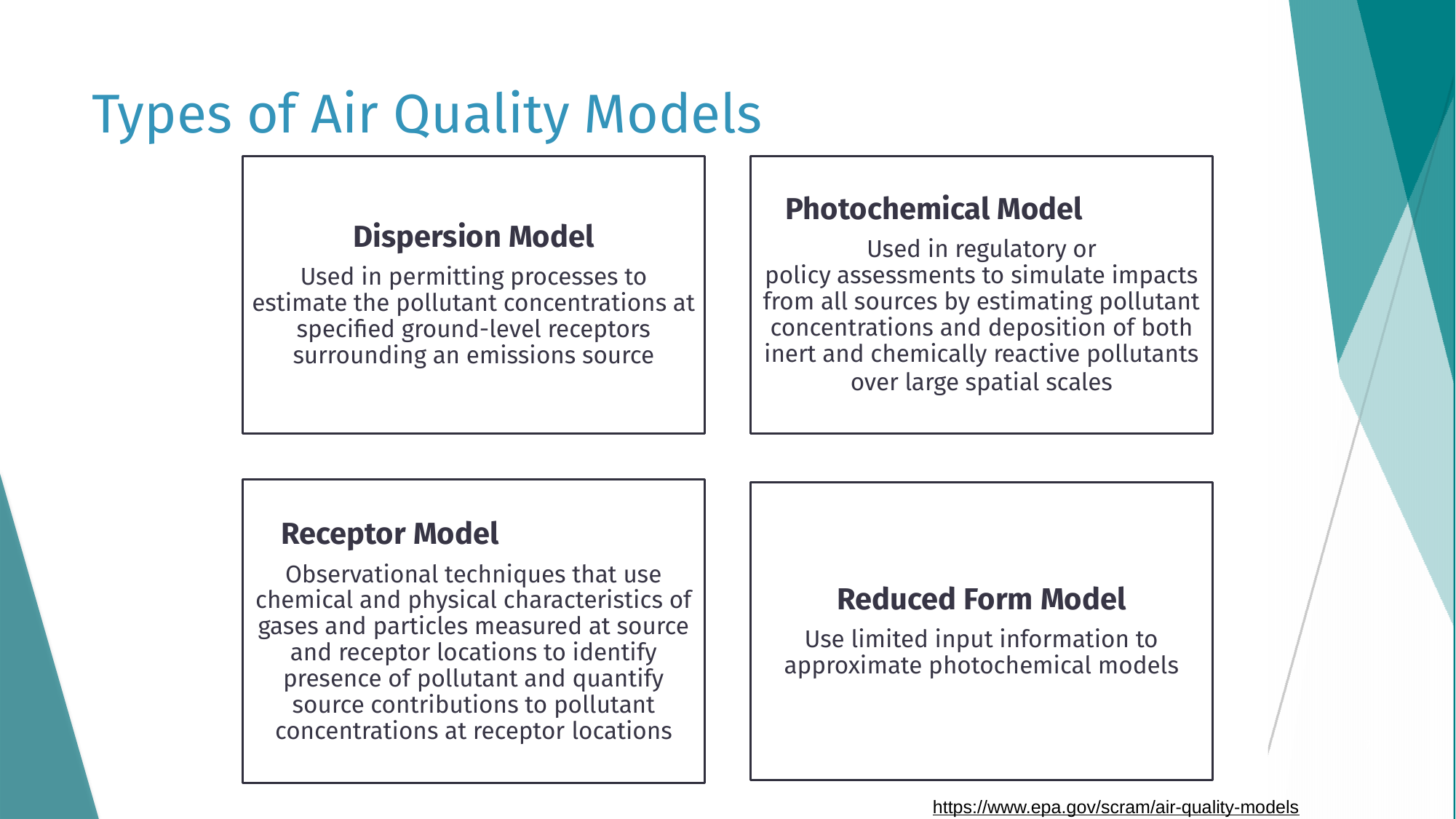

# Types of Air Quality Models
Dispersion Model
Used in permitting processes to estimate the pollutant concentrations at specified ground-level receptors surrounding an emissions source​
Photochemical Model
Used in regulatory or policy assessments to simulate impacts from all sources by estimating pollutant concentrations and deposition of both inert and chemically reactive pollutants over large spatial scales​
Receptor Model
Observational techniques that use chemical and physical characteristics of gases and particles measured at source and receptor locations to identify presence of pollutant and quantify source contributions to pollutant concentrations at receptor ​locations
Reduced Form Model
Use limited input information to approximate photochemical models
7
https://www.epa.gov/scram/air-quality-models